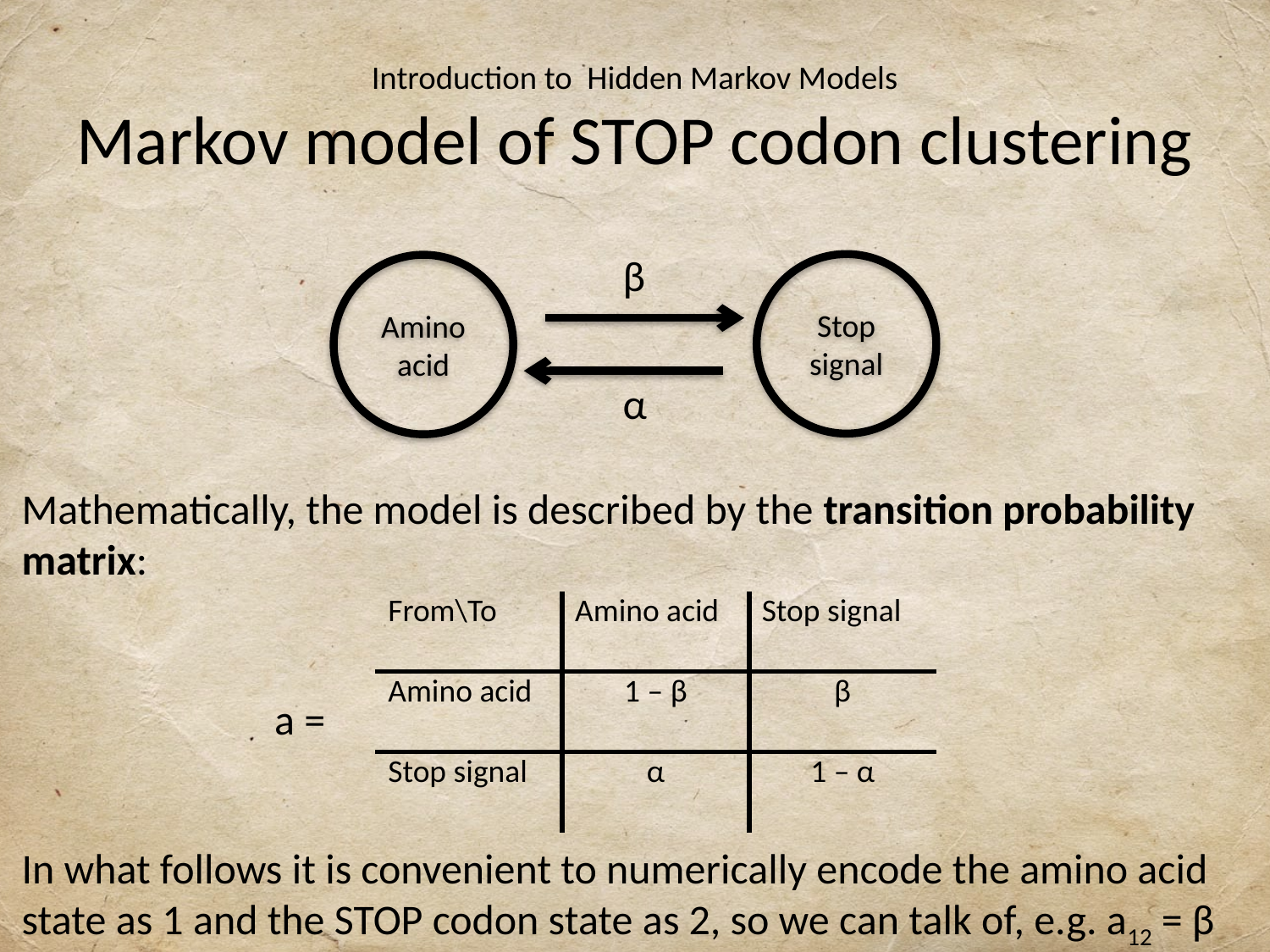

# Introduction to  Hidden Markov Models Markov model of STOP codon clustering
β
Stop signal
Amino acid
α
Mathematically, the model is described by the transition probability matrix:
| From\To | Amino acid | Stop signal |
| --- | --- | --- |
| Amino acid | 1 – β | β |
| Stop signal | α | 1 – α |
a =
In what follows it is convenient to numerically encode the amino acid state as 1 and the STOP codon state as 2, so we can talk of, e.g. a12 = β